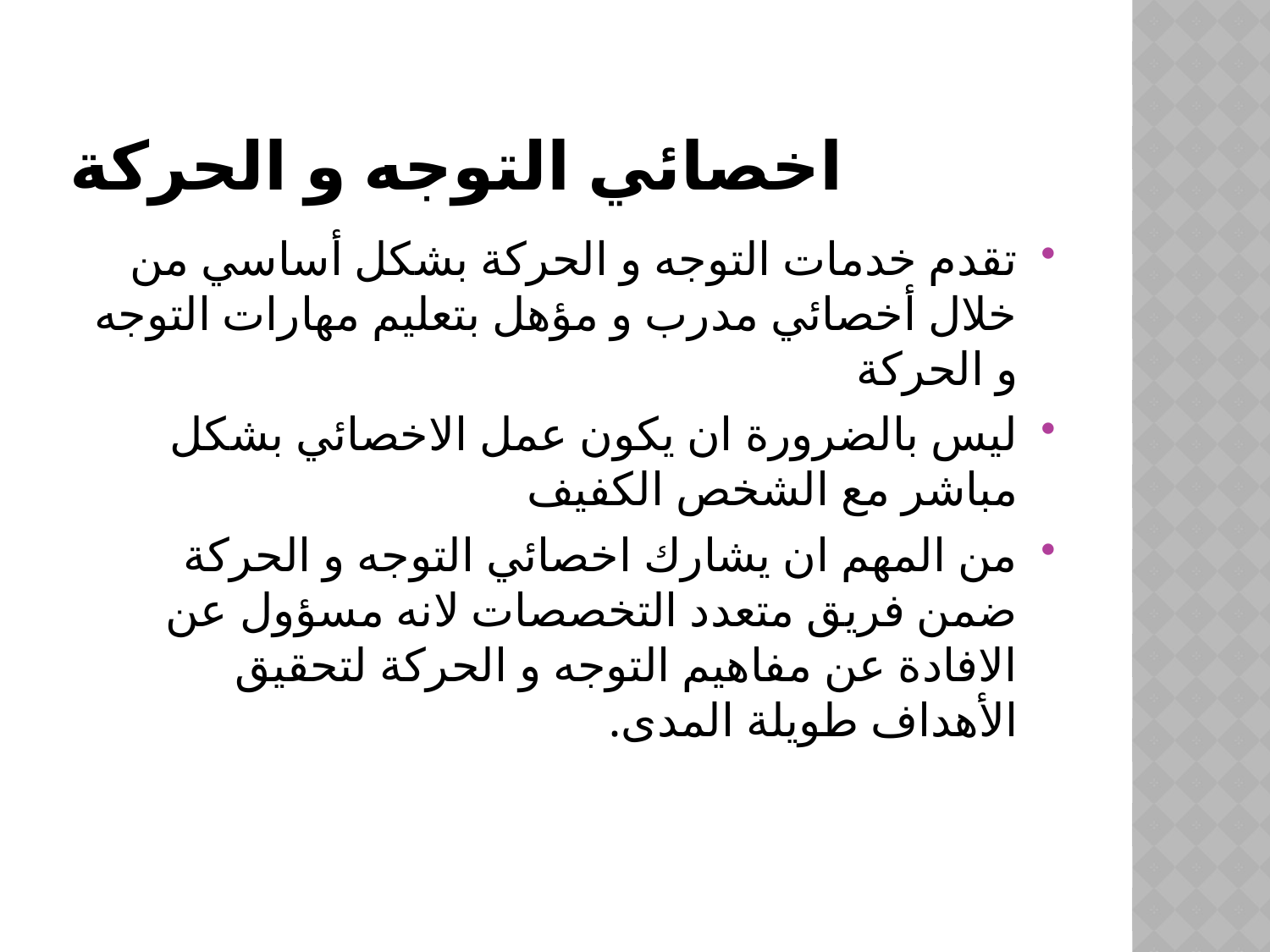

# اخصائي التوجه و الحركة
تقدم خدمات التوجه و الحركة بشكل أساسي من خلال أخصائي مدرب و مؤهل بتعليم مهارات التوجه و الحركة
ليس بالضرورة ان يكون عمل الاخصائي بشكل مباشر مع الشخص الكفيف
من المهم ان يشارك اخصائي التوجه و الحركة ضمن فريق متعدد التخصصات لانه مسؤول عن الافادة عن مفاهيم التوجه و الحركة لتحقيق الأهداف طويلة المدى.